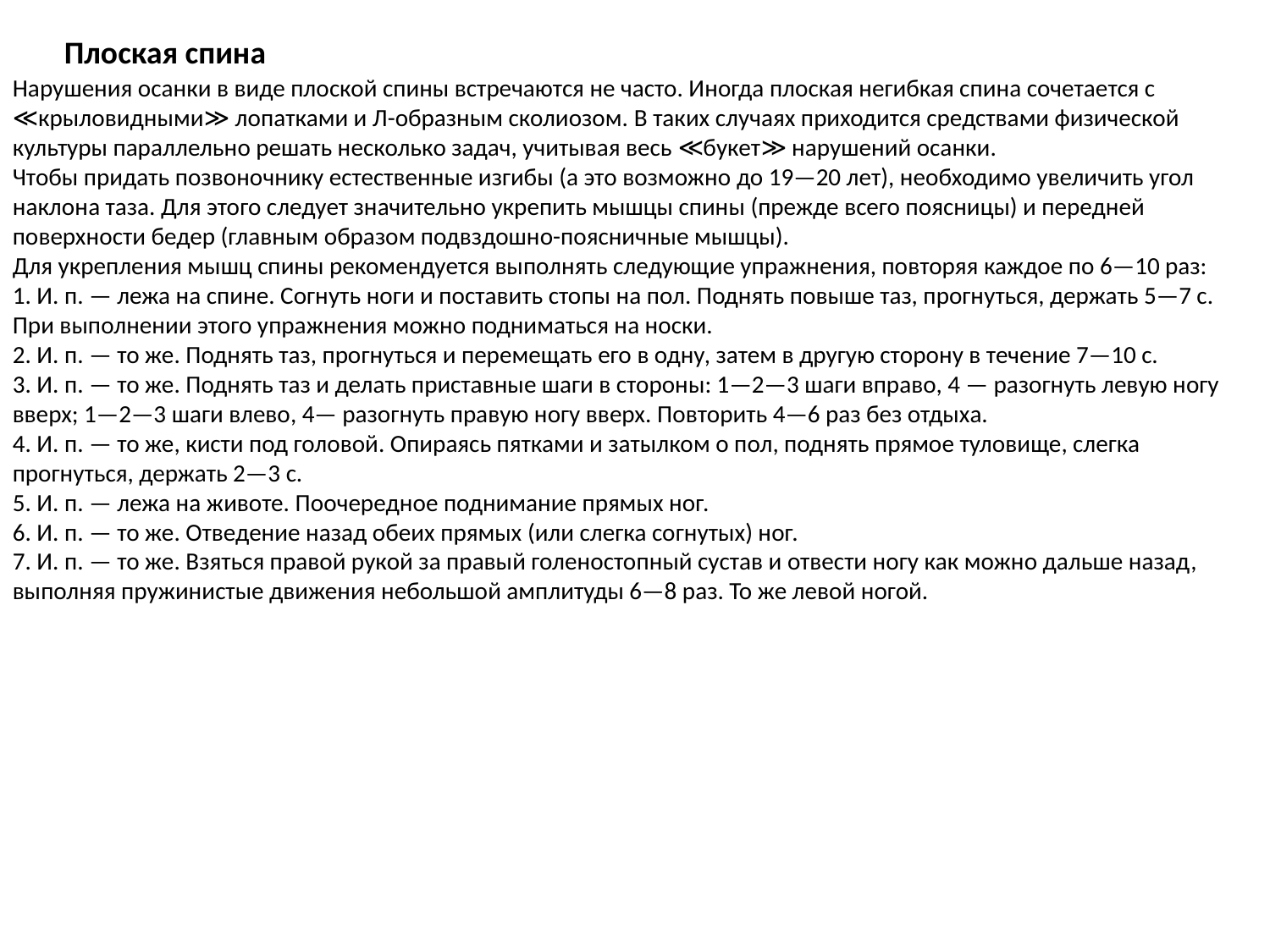

Плоская спина
Нарушения осанки в виде плоской спины встречаются не часто. Иногда плоская негибкая спина сочетается с ≪крыловидными≫ лопатками и Л-образным сколиозом. В таких случаях приходится средствами физической культуры параллельно решать несколько задач, учитывая весь ≪букет≫ нарушений осанки.
Чтобы придать позвоночнику естественные изгибы (а это возможно до 19—20 лет), необходимо увеличить угол наклона таза. Для этого следует значительно укрепить мышцы спины (прежде всего поясницы) и передней поверхности бедер (главным образом подвздошно-поясничные мышцы).
Для укрепления мышц спины рекомендуется выполнять следующие упражнения, повторяя каждое по 6—10 раз:
1. И. п. — лежа на спине. Согнуть ноги и поставить стопы на пол. Поднять повыше таз, прогнуться, держать 5—7 с. При выполнении этого упражнения можно подниматься на носки.
2. И. п. — то же. Поднять таз, прогнуться и перемещать его в одну, затем в другую сторону в течение 7—10 с.
3. И. п. — то же. Поднять таз и делать приставные шаги в стороны: 1—2—3 шаги вправо, 4 — разогнуть левую ногу вверх; 1—2—3 шаги влево, 4— разогнуть правую ногу вверх. Повторить 4—6 раз без отдыха.
4. И. п. — то же, кисти под головой. Опираясь пятками и затылком о пол, поднять прямое туловище, слегка прогнуться, держать 2—3 с.
5. И. п. — лежа на животе. Поочередное поднимание прямых ног.
6. И. п. — то же. Отведение назад обеих прямых (или слегка согнутых) ног.
7. И. п. — то же. Взяться правой рукой за правый голеностопный сустав и отвести ногу как можно дальше назад, выполняя пружинистые движения небольшой амплитуды 6—8 раз. То же левой ногой.